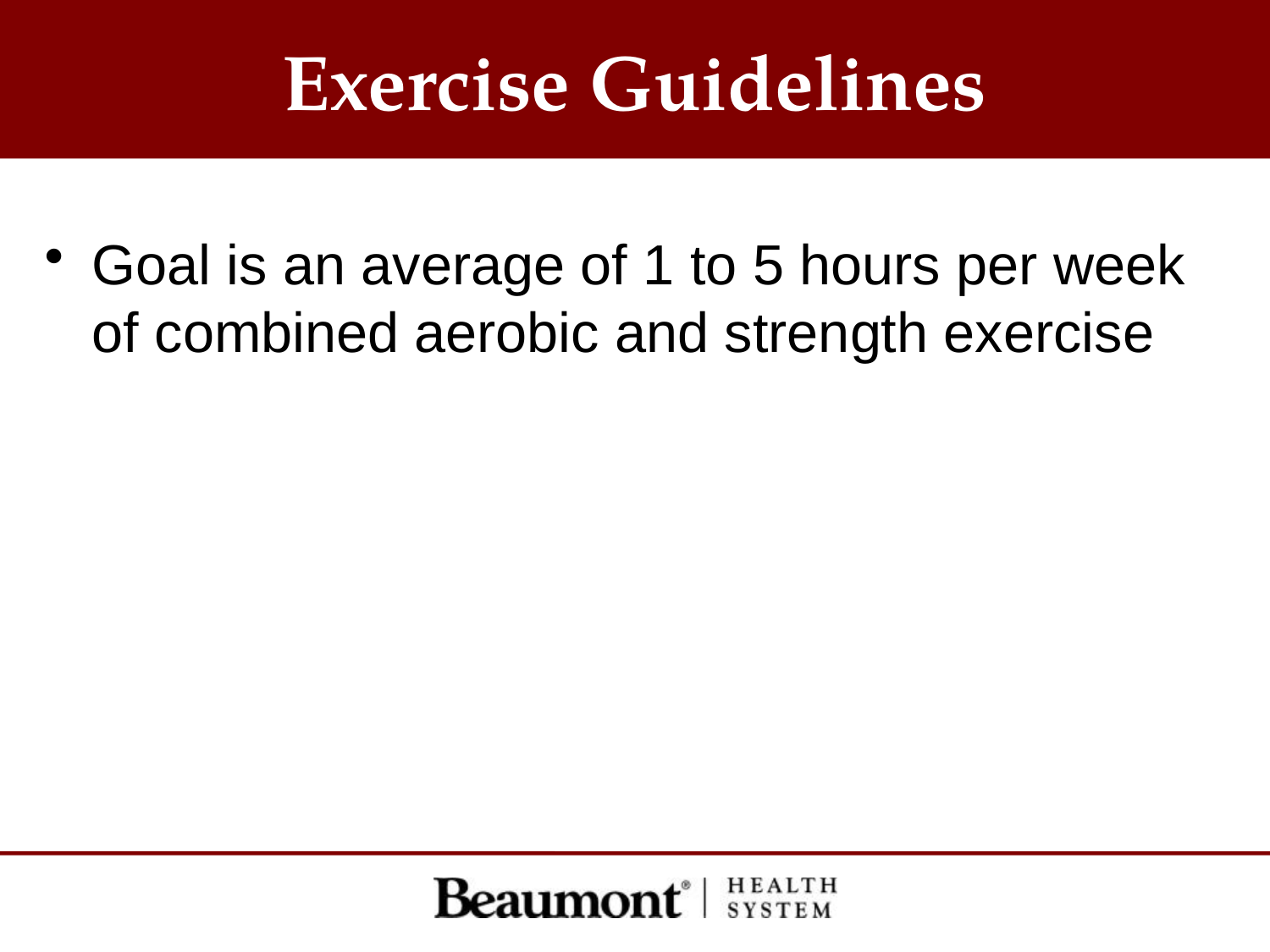

# Exercise Guidelines
Goal is an average of 1 to 5 hours per week of combined aerobic and strength exercise